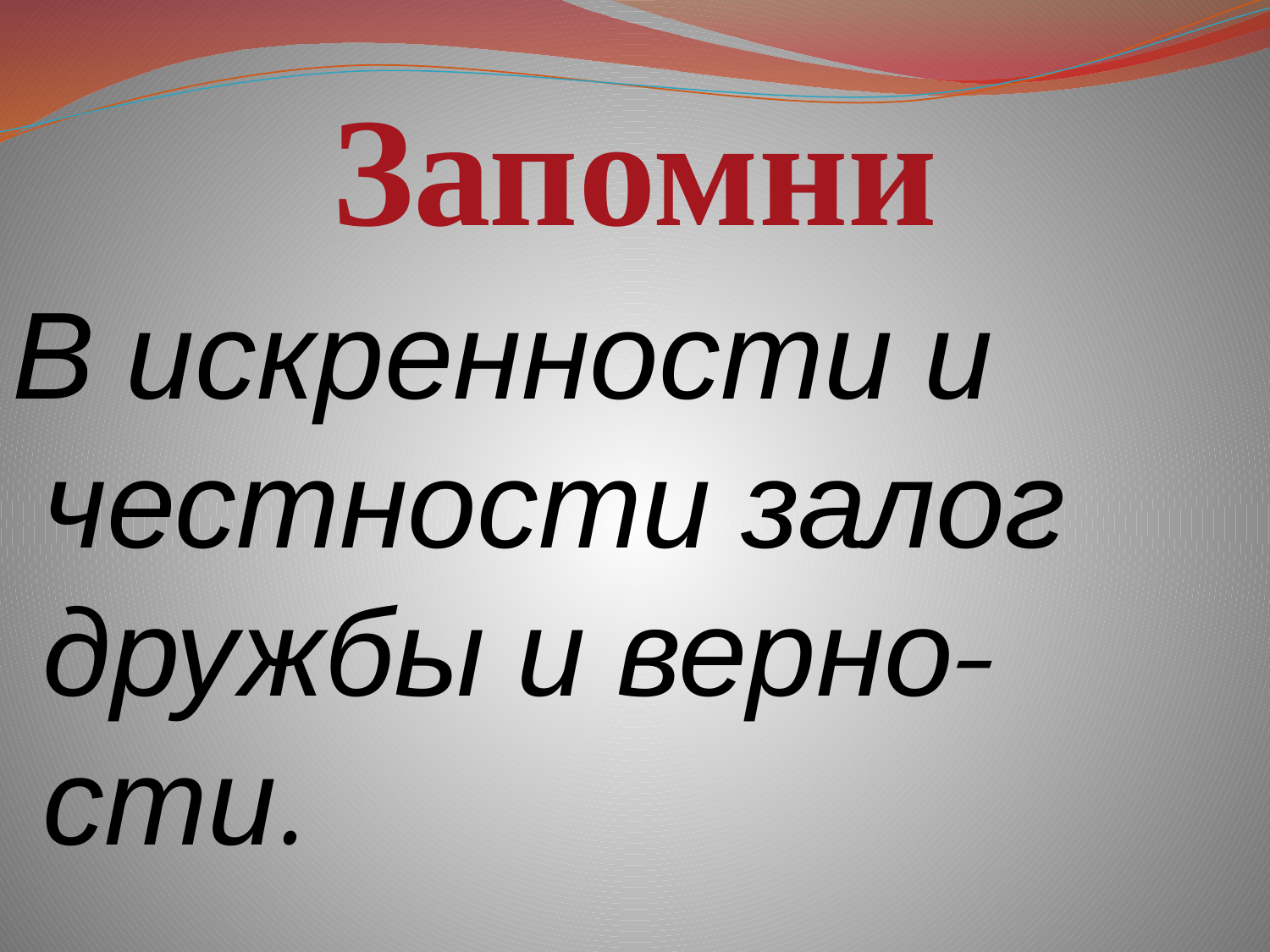

# Запомни
В искренности и честности залог дружбы и верно- сти.